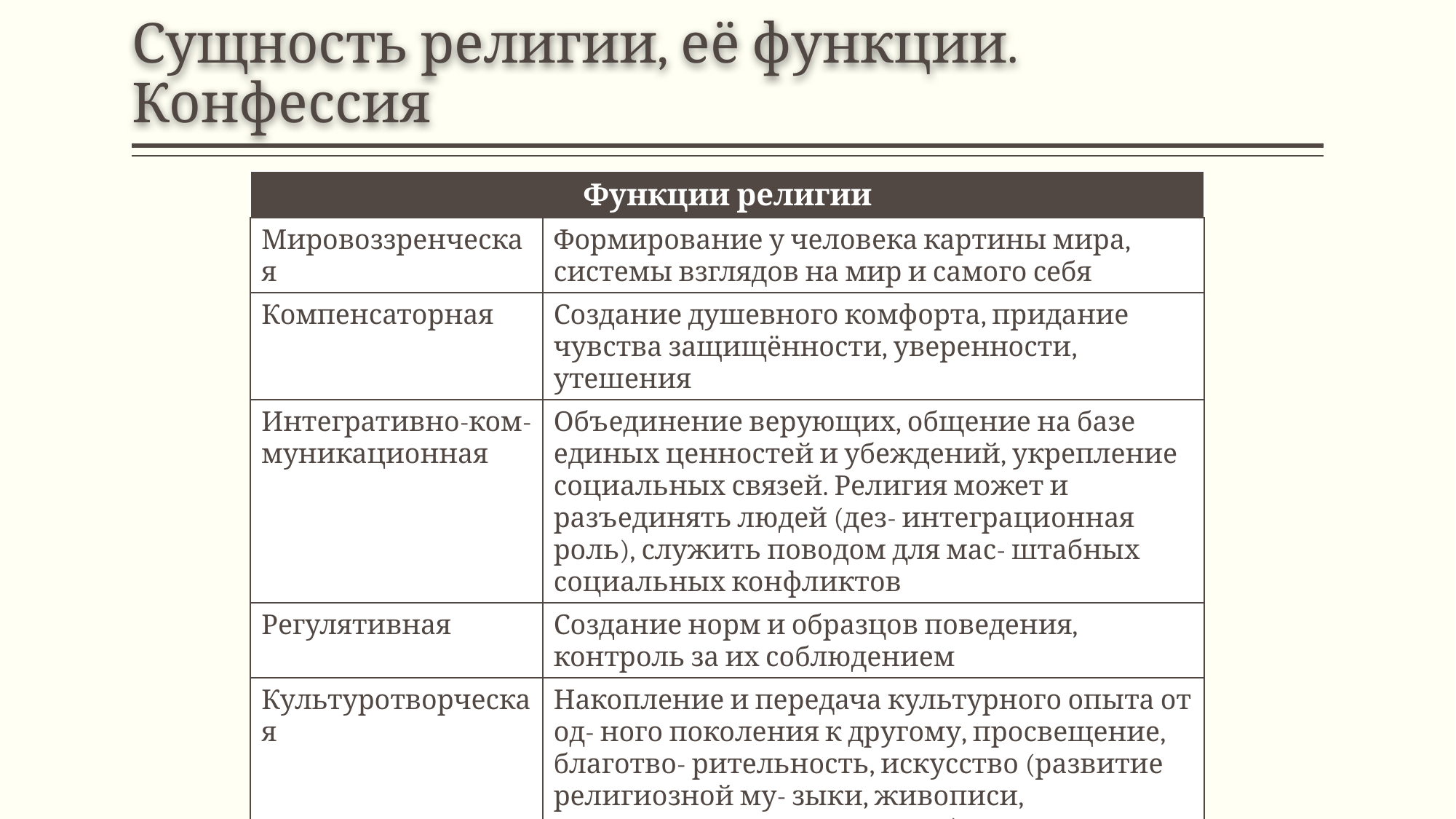

# Сущность религии, её функции. Конфессия
| Функции религии |  |
| --- | --- |
| Мировоззренческая | Формирование у человека картины мира, системы взглядов на мир и самого себя |
| Компенсаторная | Создание душевного комфорта, придание чувства защищённости, уверенности, утешения |
| Интегративно-ком- муникационная | Объединение верующих, общение на базе единых ценностей и убеждений, укрепление социальных связей. Религия может и разъединять людей (дез- интеграционная роль), служить поводом для мас- штабных социальных конфликтов |
| Регулятивная | Создание норм и образцов поведения, контроль за их соблюдением |
| Культуротворческая | Накопление и передача культурного опыта от од- ного поколения к другому, просвещение, благотво- рительность, искусство (развитие религиозной му- зыки, живописи, архитектуры, письменности), поддержание культурно-исторических традиций |